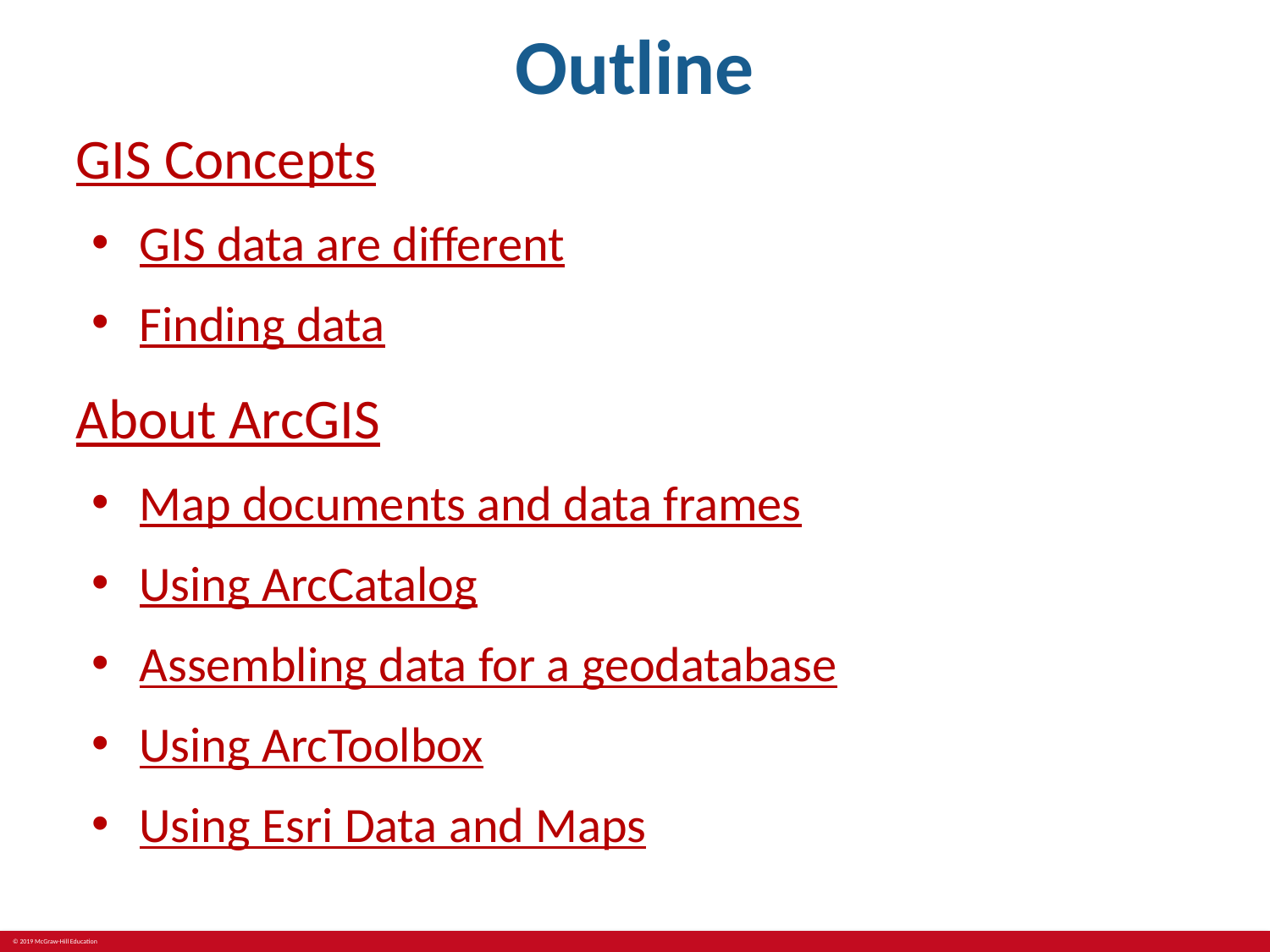

# Outline
GIS Concepts
GIS data are different
Finding data
About ArcGIS
Map documents and data frames
Using ArcCatalog
Assembling data for a geodatabase
Using ArcToolbox
Using Esri Data and Maps